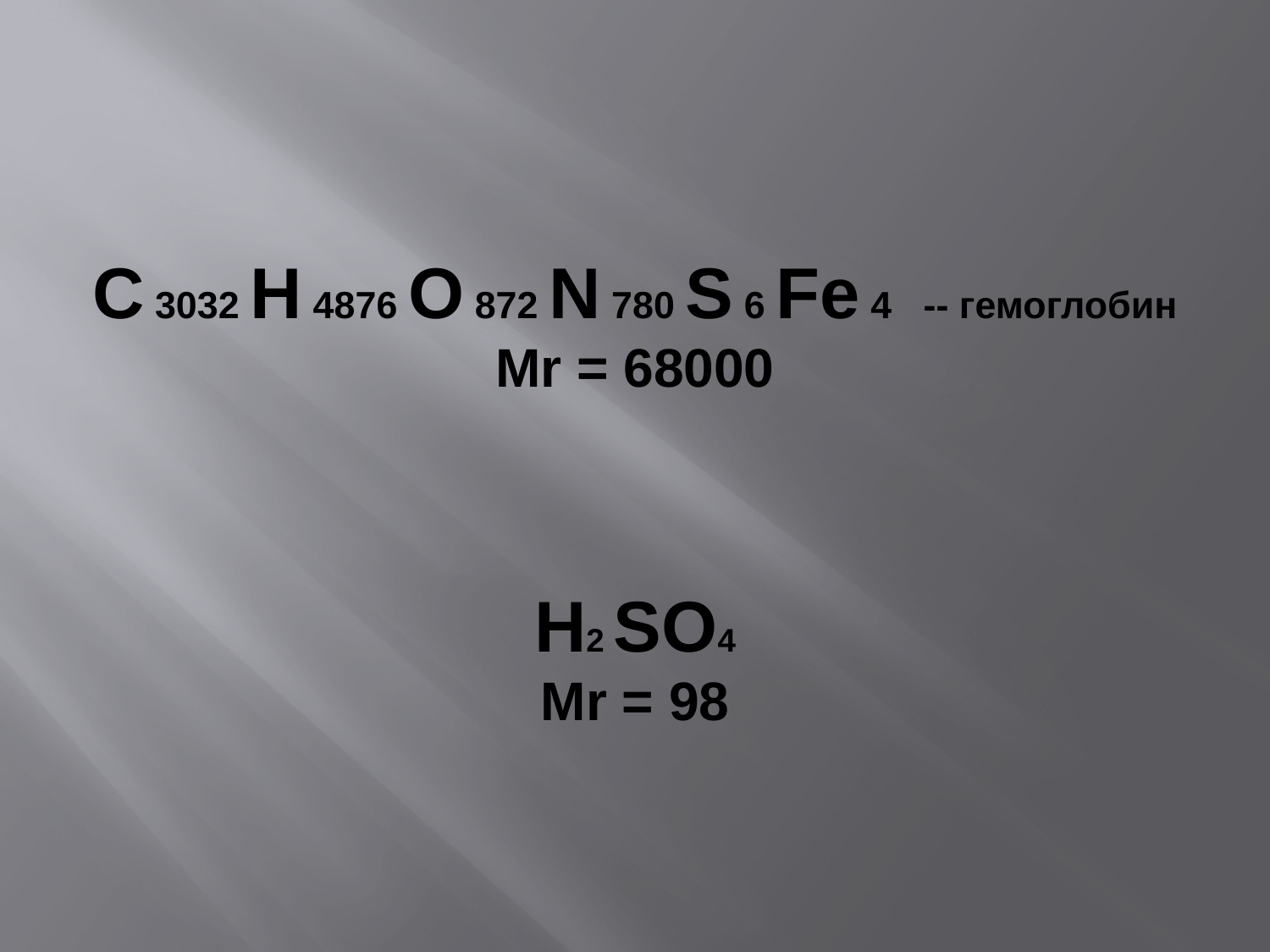

# C 3032 H 4876 O 872 N 780 S 6 Fe 4   -- гемоглобин Мr = 68000 Н2 SO4 Mr = 98